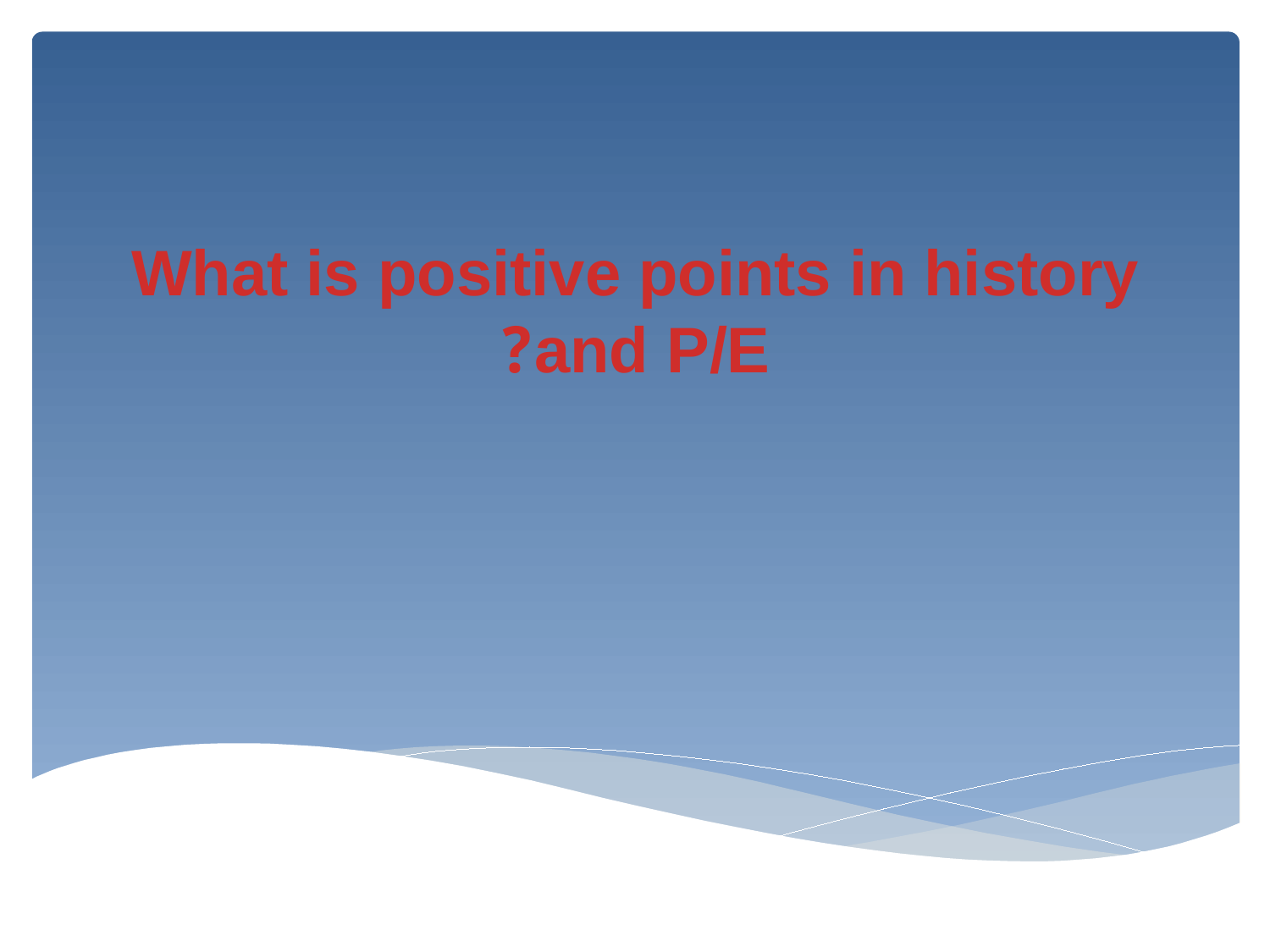

# What is positive points in history and P/E?